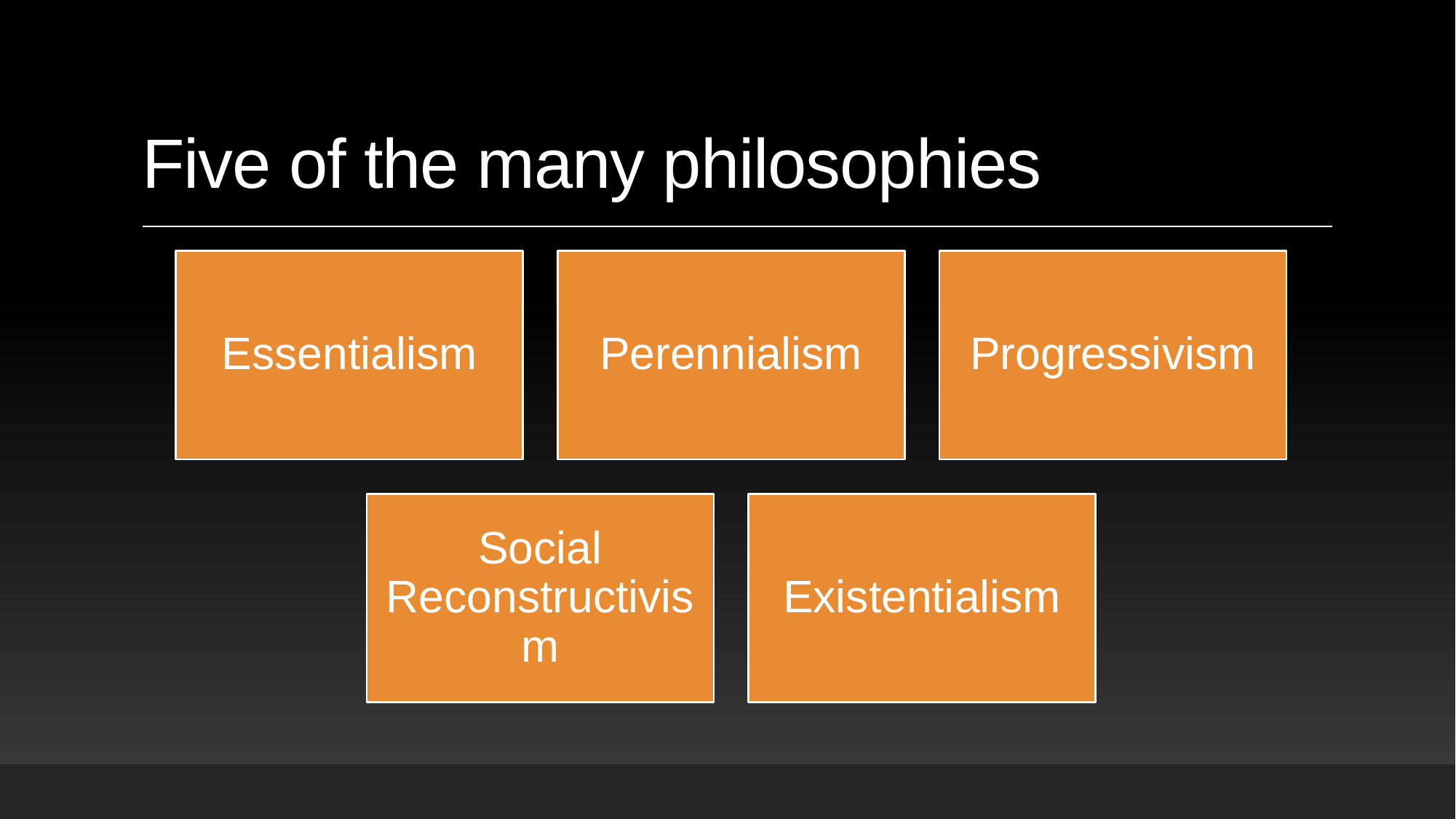

# Five of the many philosophies
Essentialism
Perennialism
Progressivism
Social Reconstructivism
Existentialism